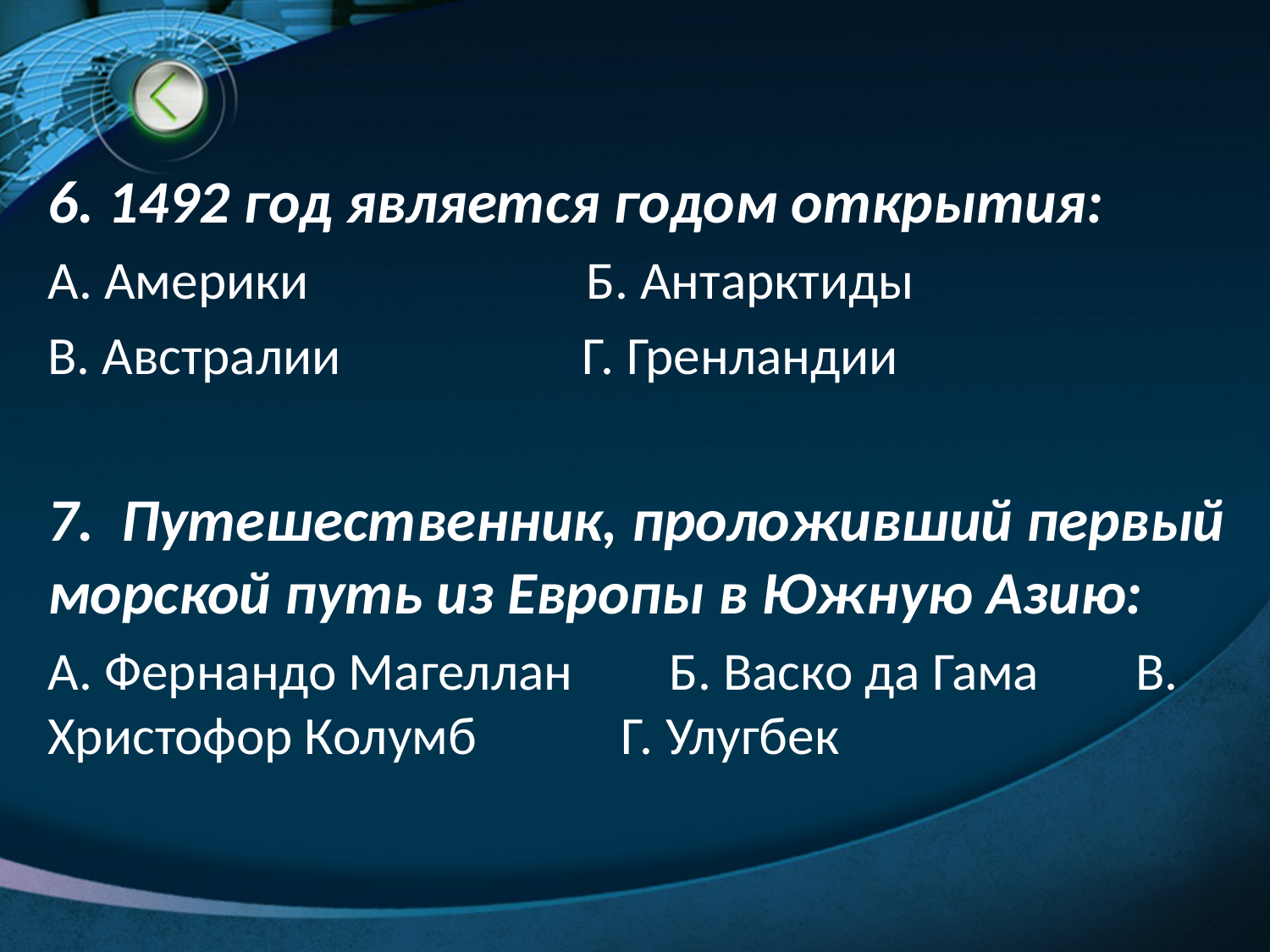

6. 1492 год является годом открытия:
А. Америки                       Б. Антарктиды
В. Австралии                    Г. Гренландии

7.  Путешественник, проложивший первый морской путь из Европы в Южную Азию:
А. Фернандо Магеллан        Б. Васко да Гама        В. Христофор Колумб            Г. Улугбек